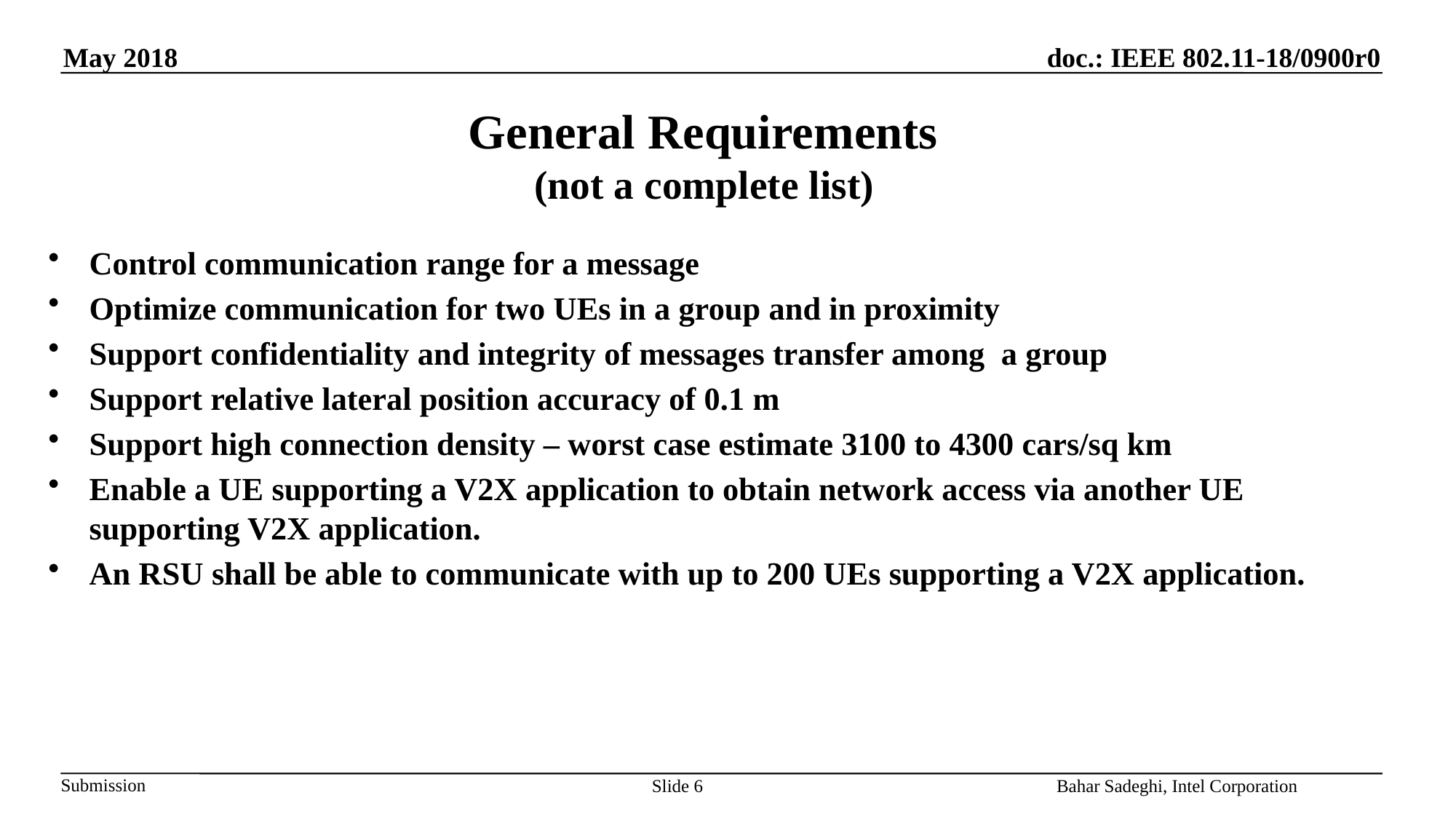

# General Requirements (not a complete list)
Control communication range for a message
Optimize communication for two UEs in a group and in proximity
Support confidentiality and integrity of messages transfer among  a group
Support relative lateral position accuracy of 0.1 m
Support high connection density – worst case estimate 3100 to 4300 cars/sq km
Enable a UE supporting a V2X application to obtain network access via another UE supporting V2X application.
An RSU shall be able to communicate with up to 200 UEs supporting a V2X application.